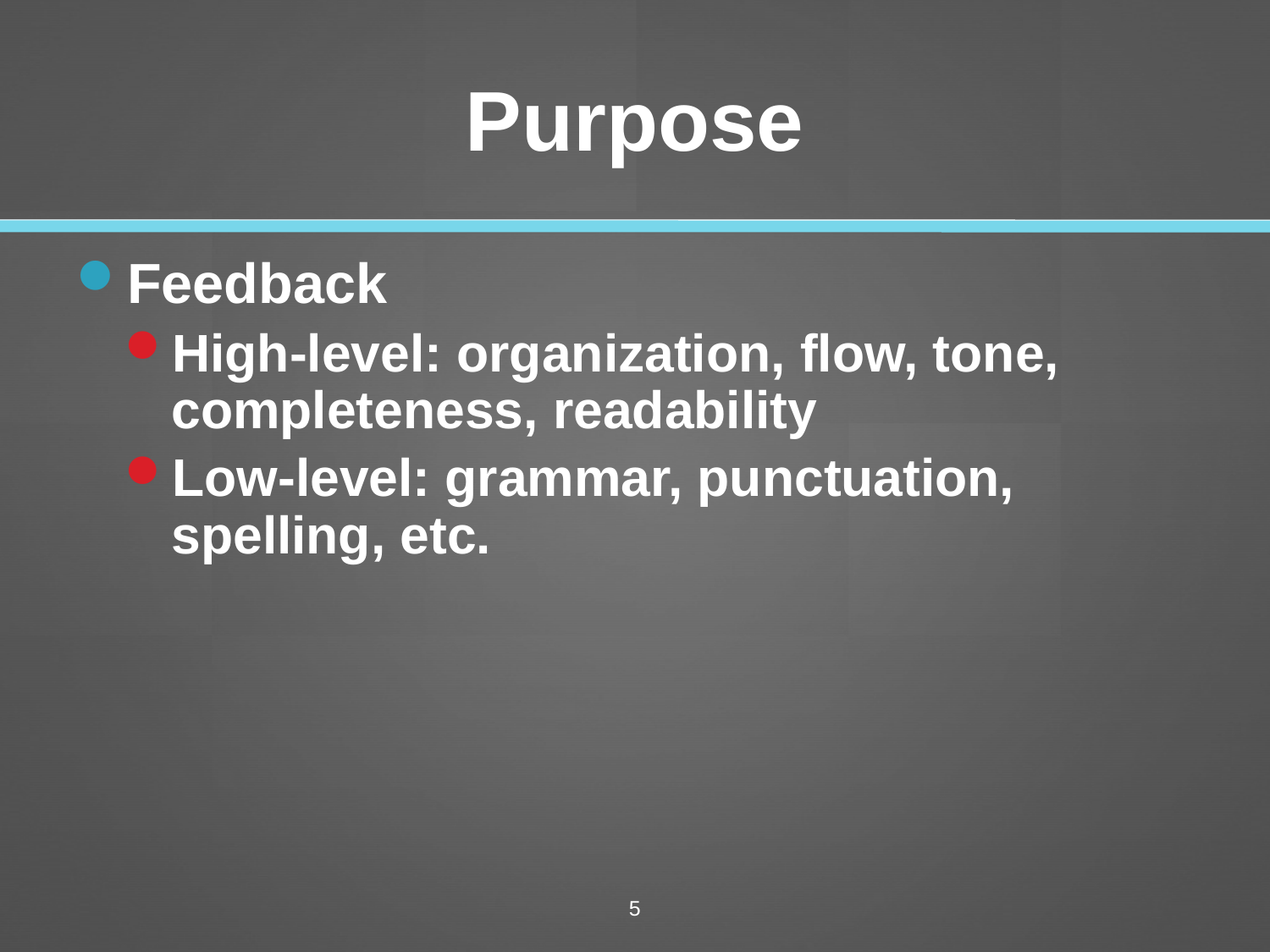

# Purpose
Feedback
High-level: organization, flow, tone, completeness, readability
Low-level: grammar, punctuation, spelling, etc.
5